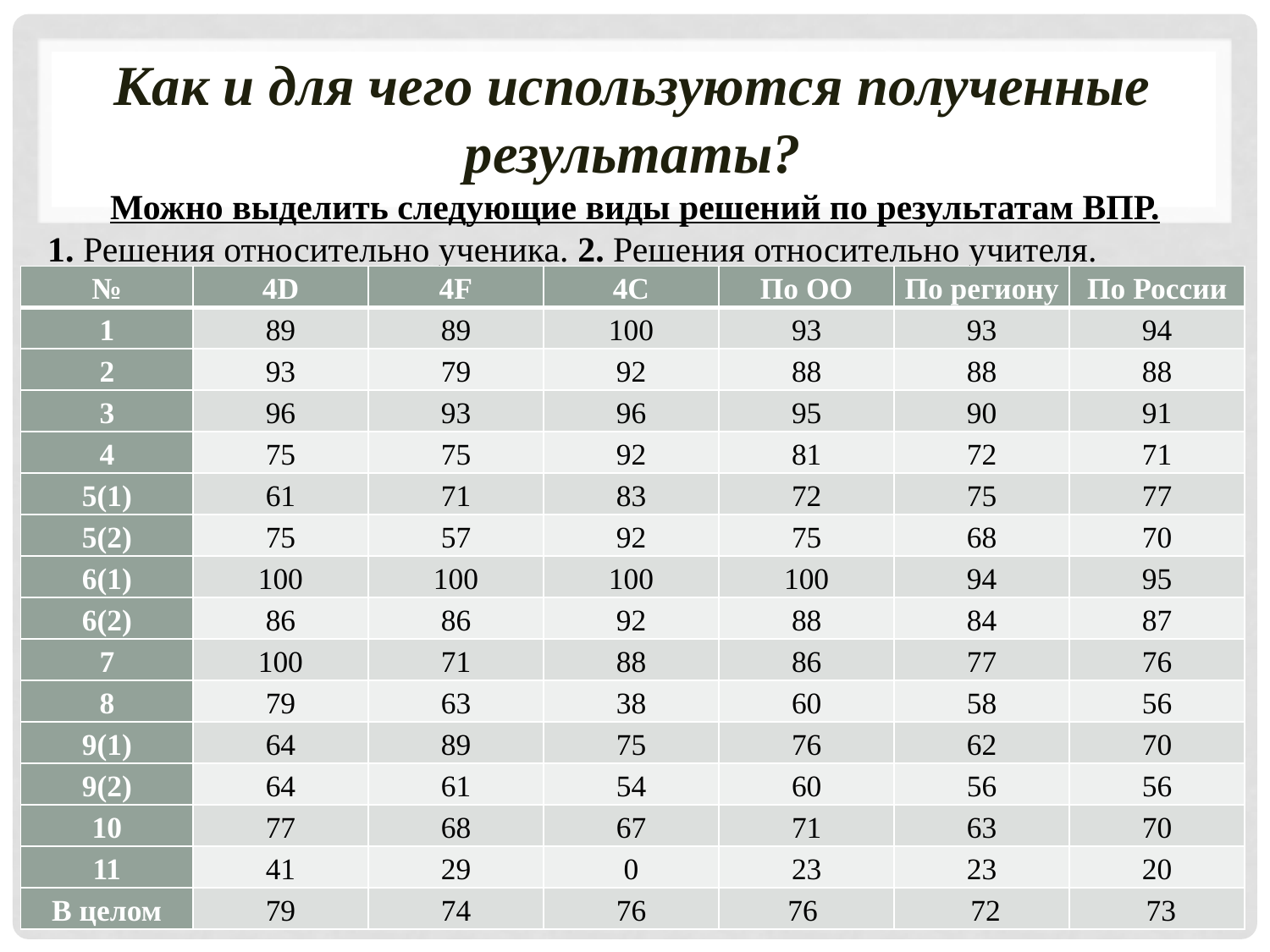

# Как и для чего используются полученные результаты?
Можно выделить следующие виды решений по результатам ВПР.
1. Решения относительно ученика. 2. Решения относительно учителя.

| № | 4D | 4F | 4C | По ОО | По региону | По России |
| --- | --- | --- | --- | --- | --- | --- |
| 1 | 89 | 89 | 100 | 93 | 93 | 94 |
| 2 | 93 | 79 | 92 | 88 | 88 | 88 |
| 3 | 96 | 93 | 96 | 95 | 90 | 91 |
| 4 | 75 | 75 | 92 | 81 | 72 | 71 |
| 5(1) | 61 | 71 | 83 | 72 | 75 | 77 |
| 5(2) | 75 | 57 | 92 | 75 | 68 | 70 |
| 6(1) | 100 | 100 | 100 | 100 | 94 | 95 |
| 6(2) | 86 | 86 | 92 | 88 | 84 | 87 |
| 7 | 100 | 71 | 88 | 86 | 77 | 76 |
| 8 | 79 | 63 | 38 | 60 | 58 | 56 |
| 9(1) | 64 | 89 | 75 | 76 | 62 | 70 |
| 9(2) | 64 | 61 | 54 | 60 | 56 | 56 |
| 10 | 77 | 68 | 67 | 71 | 63 | 70 |
| 11 | 41 | 29 | 0 | 23 | 23 | 20 |
| В целом | 79 | 74 | 76 | 76 | 72 | 73 |